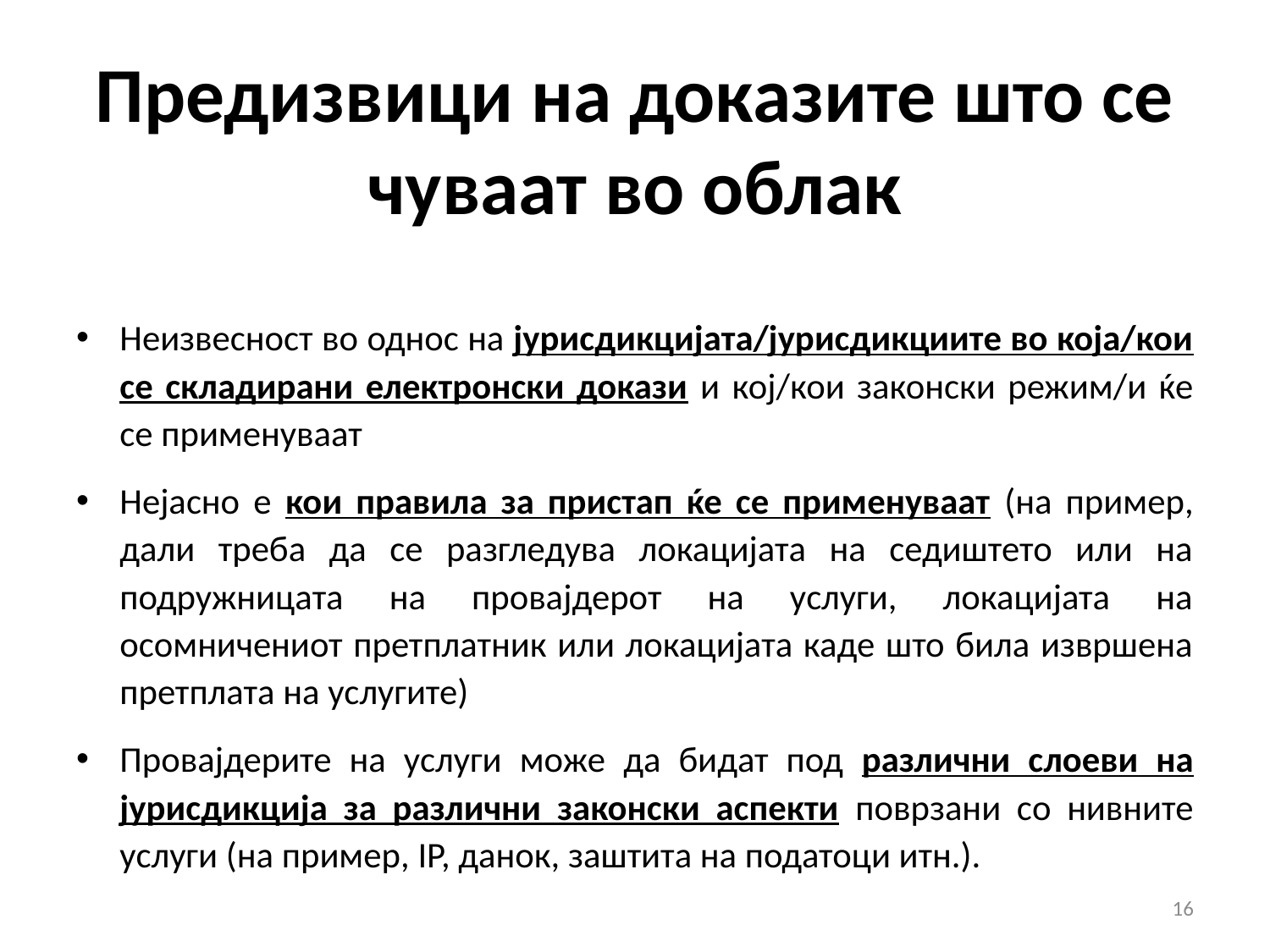

# Предизвици на доказите што се чуваат во облак
Неизвесност во однос на јурисдикцијата/јурисдикциите во која/кои се складирани електронски докази и кој/кои законски режим/и ќе се применуваат
Нејасно е кои правила за пристап ќе се применуваат (на пример, дали треба да се разгледува локацијата на седиштето или на подружницата на провајдерот на услуги, локацијата на осомничениот претплатник или локацијата каде што била извршена претплата на услугите)
Провајдерите на услуги може да бидат под различни слоеви на јурисдикција за различни законски аспекти поврзани со нивните услуги (на пример, IP, данок, заштита на податоци итн.).
16